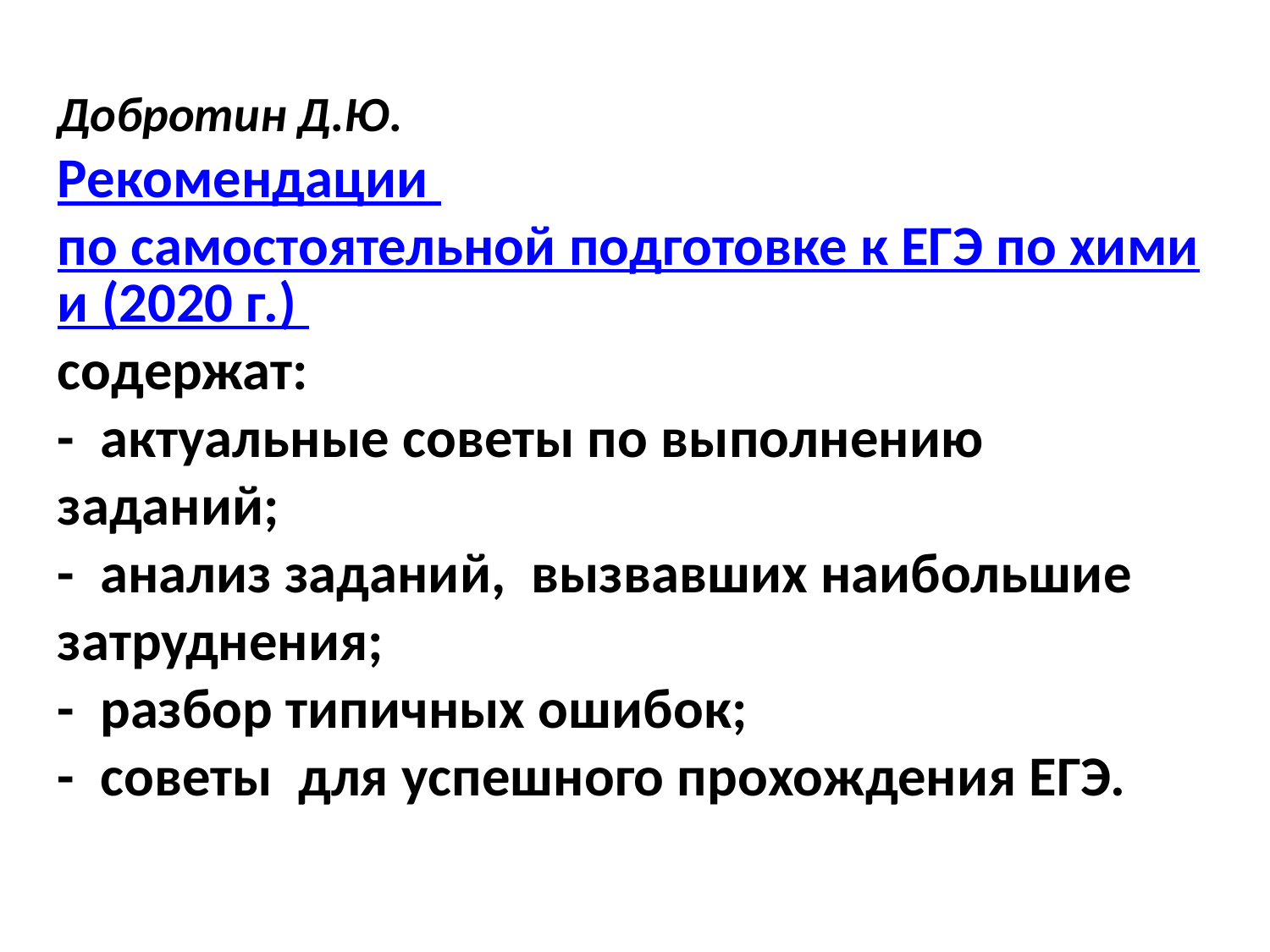

Добротин Д.Ю.
Рекомендации по самостоятельной подготовке к ЕГЭ по химии (2020 г.)
содержат:
-  актуальные советы по выполнению заданий;
-  анализ заданий,  вызвавших наибольшие затруднения;
-  разбор типичных ошибок;
-  советы  для успешного прохождения ЕГЭ.